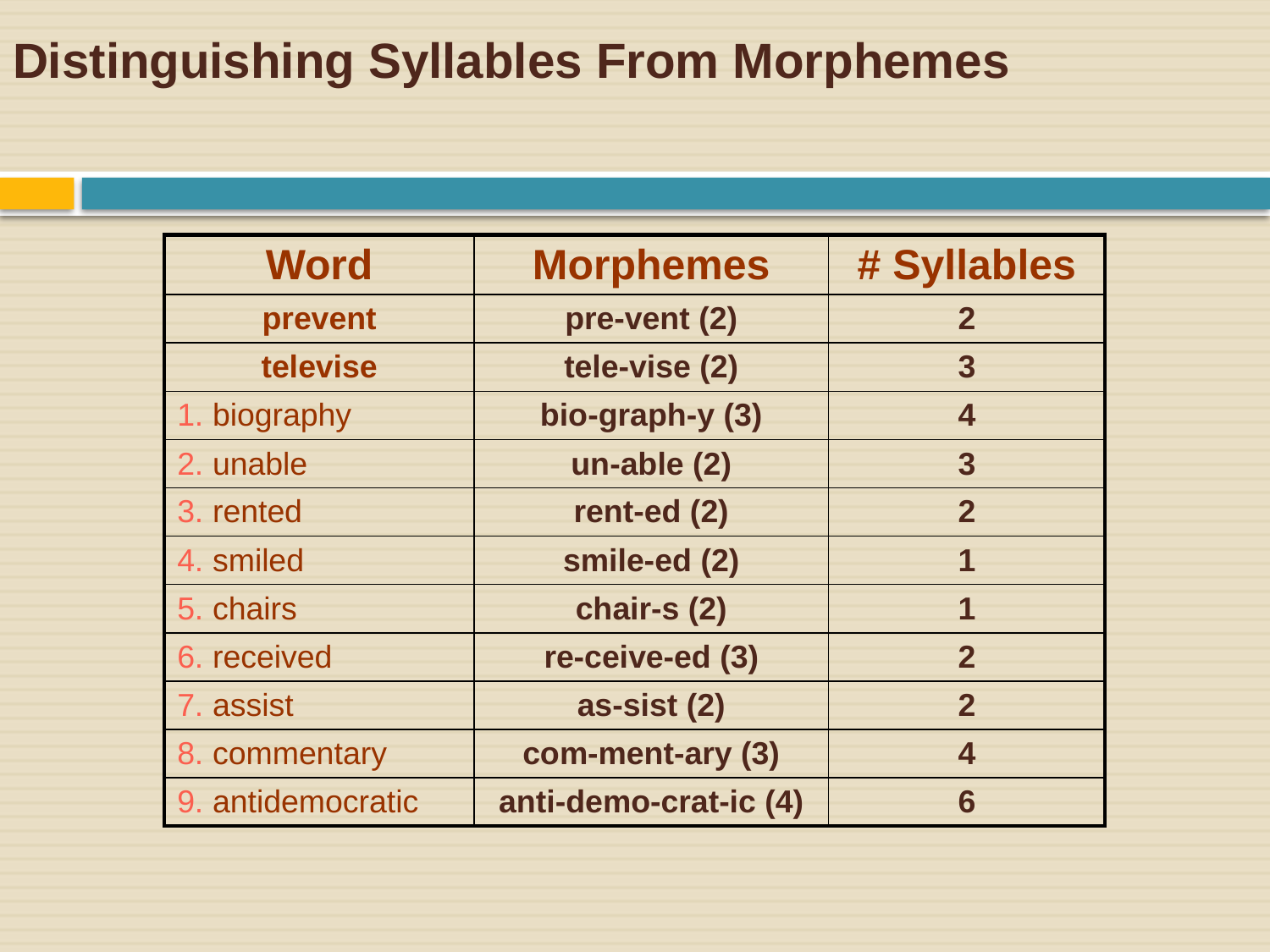

# Distinguishing Syllables From Morphemes
| Word | Morphemes | # Syllables |
| --- | --- | --- |
| prevent | pre-vent (2) | 2 |
| televise | tele-vise (2) | 3 |
| 1. biography | bio-graph-y (3) | 4 |
| 2. unable | un-able (2) | 3 |
| 3. rented | rent-ed (2) | 2 |
| 4. smiled | smile-ed (2) | 1 |
| 5. chairs | chair-s (2) | 1 |
| 6. received | re-ceive-ed (3) | 2 |
| 7. assist | as-sist (2) | 2 |
| 8. commentary | com-ment-ary (3) | 4 |
| 9. antidemocratic | anti-demo-crat-ic (4) | 6 |